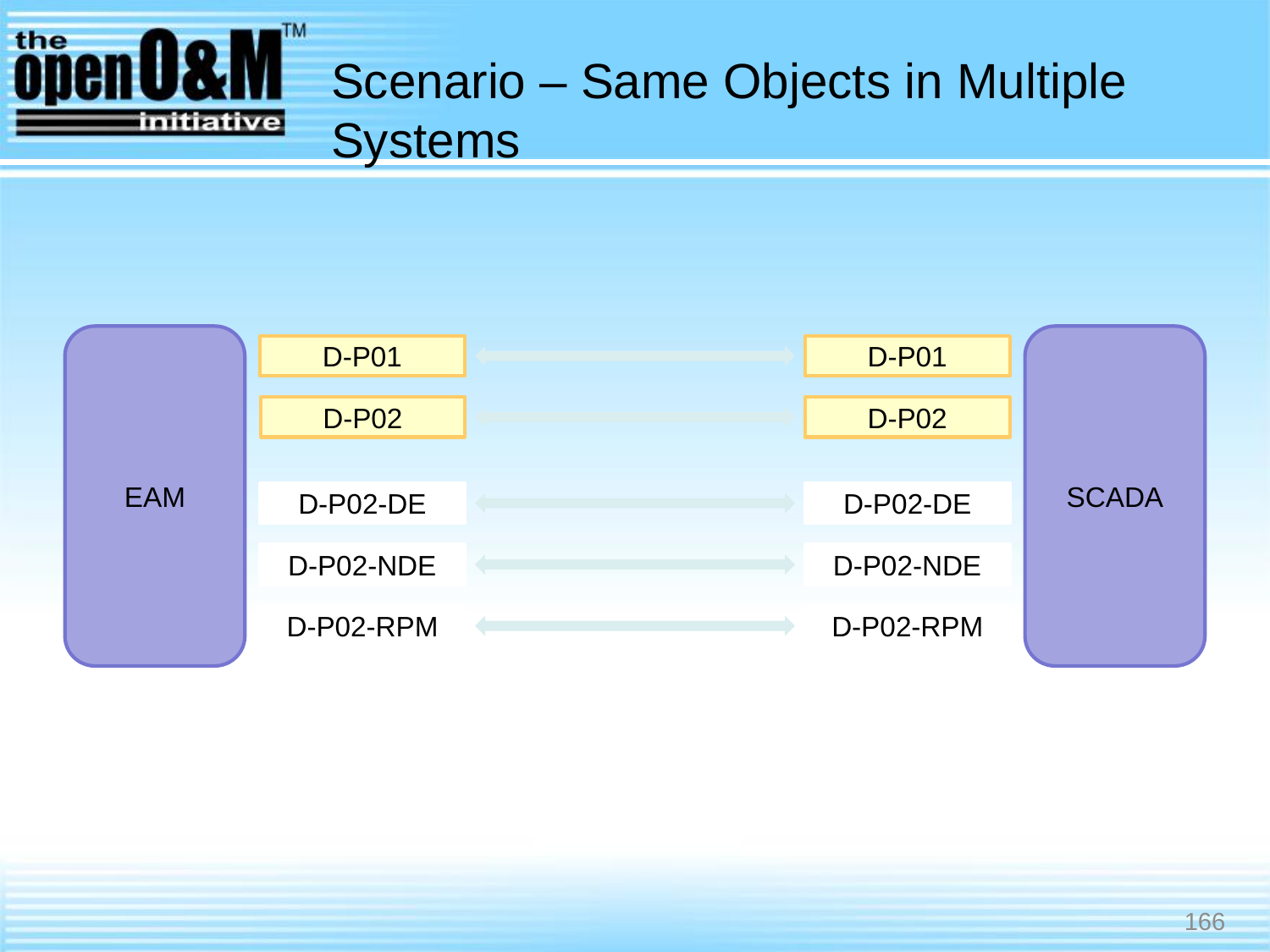

# Scenario – Same Objects in Multiple Systems
EAM
SCADA
D-P01
D-P01

D-P02
D-P02

D-P02-DE
D-P02-DE

D-P02-NDE
D-P02-NDE

D-P02-RPM
D-P02-RPM

166